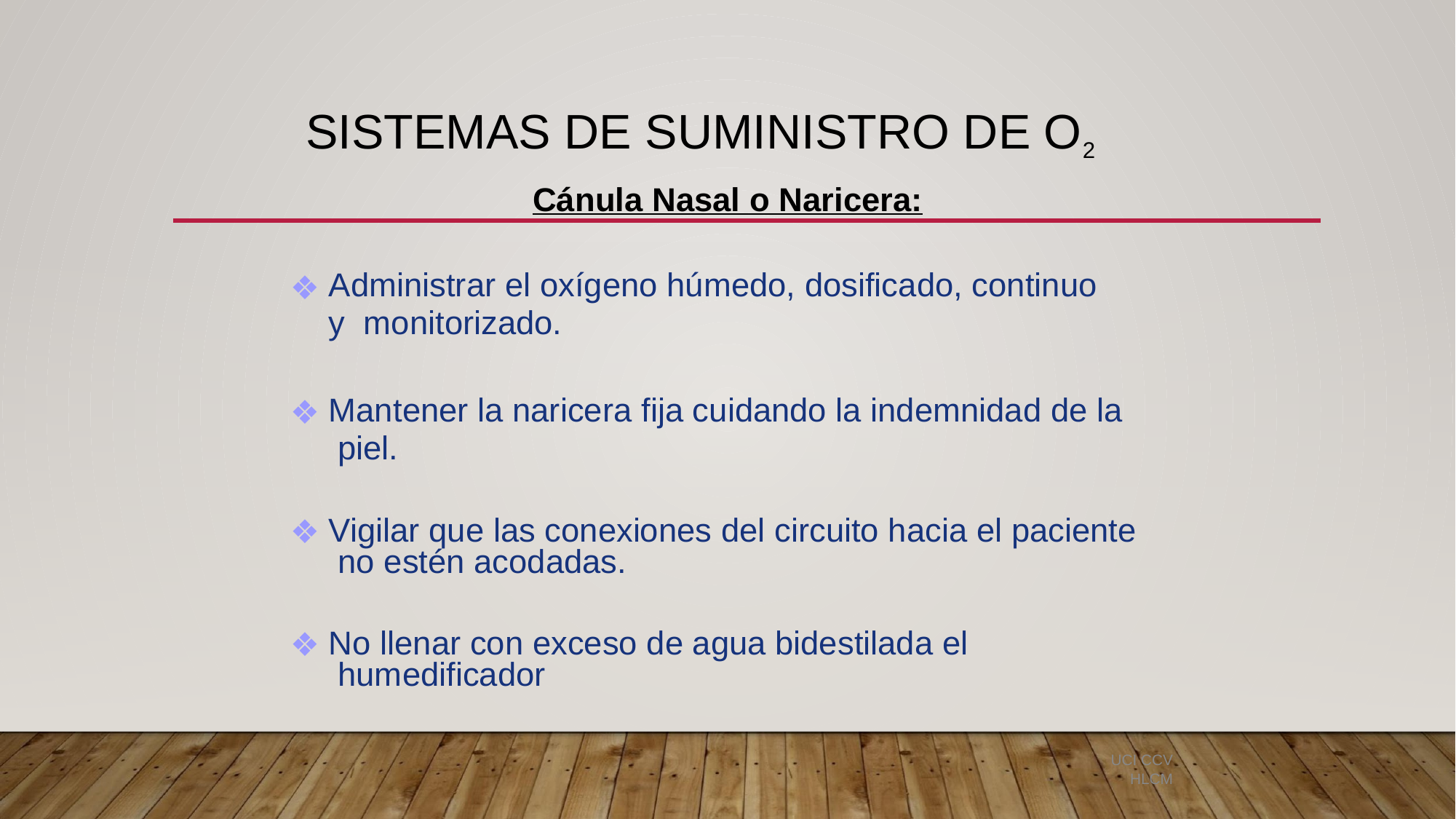

# SISTEMAS DE SUMINISTRO DE O2
Cánula Nasal o Naricera:

Administrar el oxígeno húmedo, dosificado, continuo y  monitorizado.

Mantener la naricera fija cuidando la indemnidad de la  piel.

Vigilar que las conexiones del circuito hacia el paciente  no estén acodadas.

No llenar con exceso de agua bidestilada el  humedificador
UCI CCV HLCM